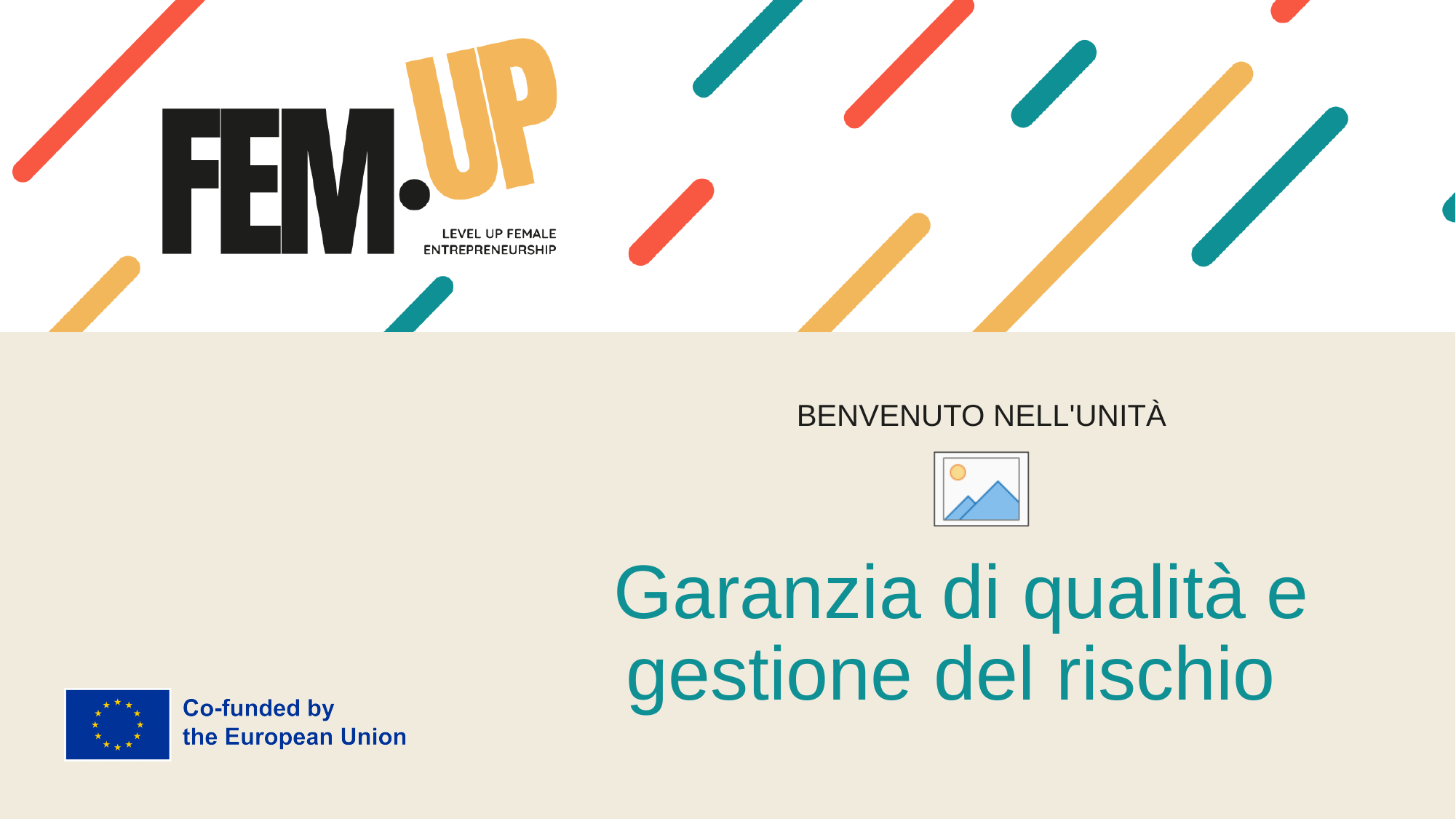

BENVENUTO NELL'UNITÀ
# Garanzia di qualità e gestione del rischio